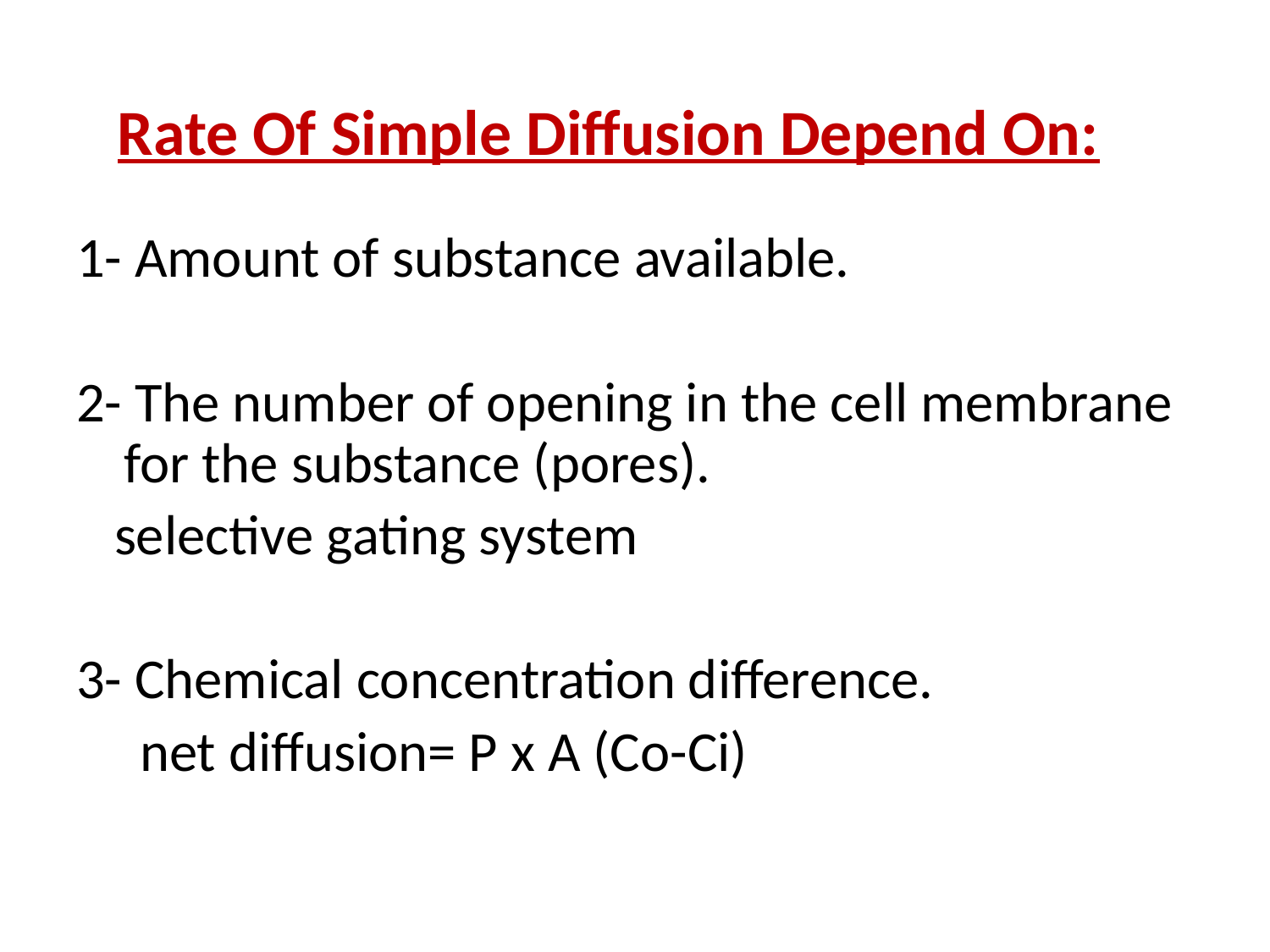

# Rate Of Simple Diffusion Depend On:
1- Amount of substance available.

2- The number of opening in the cell membrane for the substance (pores).
   selective gating system

3- Chemical concentration difference.
     net diffusion= P x A (Co-Ci)